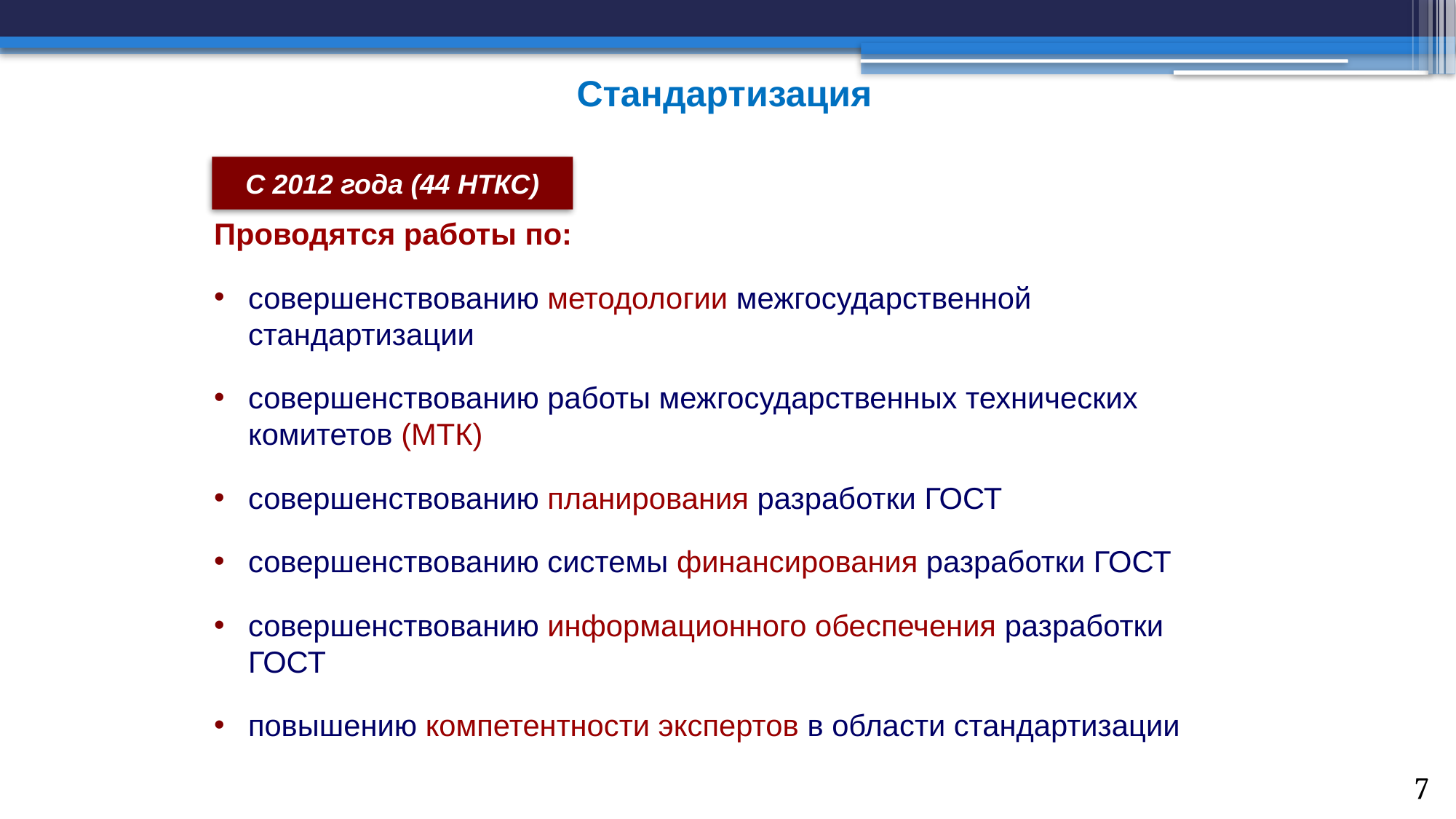

Стандартизация
С 2012 года (44 НТКС)
Проводятся работы по:
совершенствованию методологии межгосударственной стандартизации
совершенствованию работы межгосударственных технических комитетов (МТК)
совершенствованию планирования разработки ГОСТ
совершенствованию системы финансирования разработки ГОСТ
совершенствованию информационного обеспечения разработки ГОСТ
повышению компетентности экспертов в области стандартизации
7